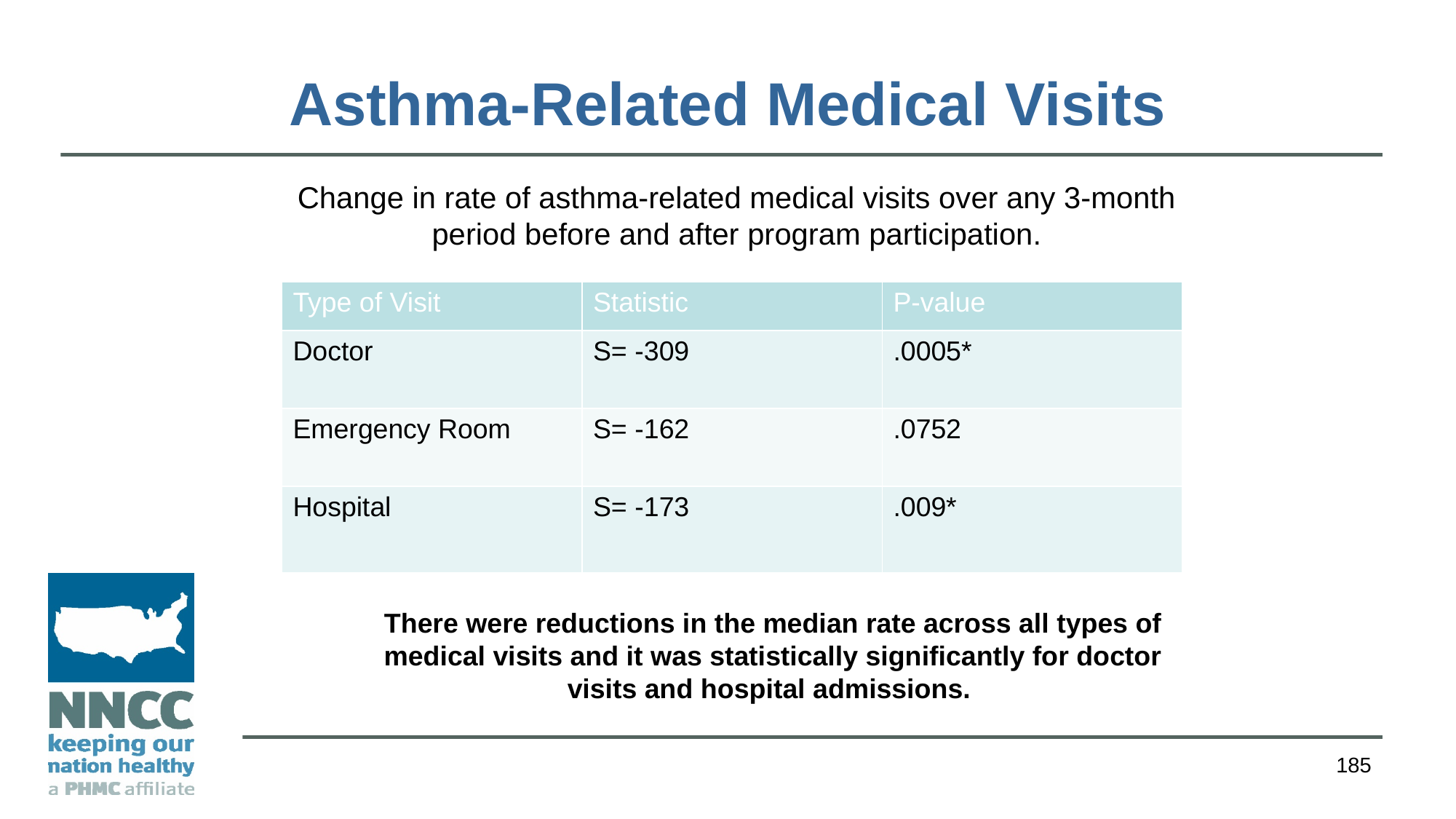

# Asthma-Related Medical Visits
Change in rate of asthma-related medical visits over any 3-month period before and after program participation.

| Type of Visit | Statistic | P-value |
| --- | --- | --- |
| Doctor | S= -309 | .0005\* |
| Emergency Room | S= -162 | .0752 |
| Hospital | S= -173 | .009\* |
There were reductions in the median rate across all types of medical visits and it was statistically significantly for doctor visits and hospital admissions.
185